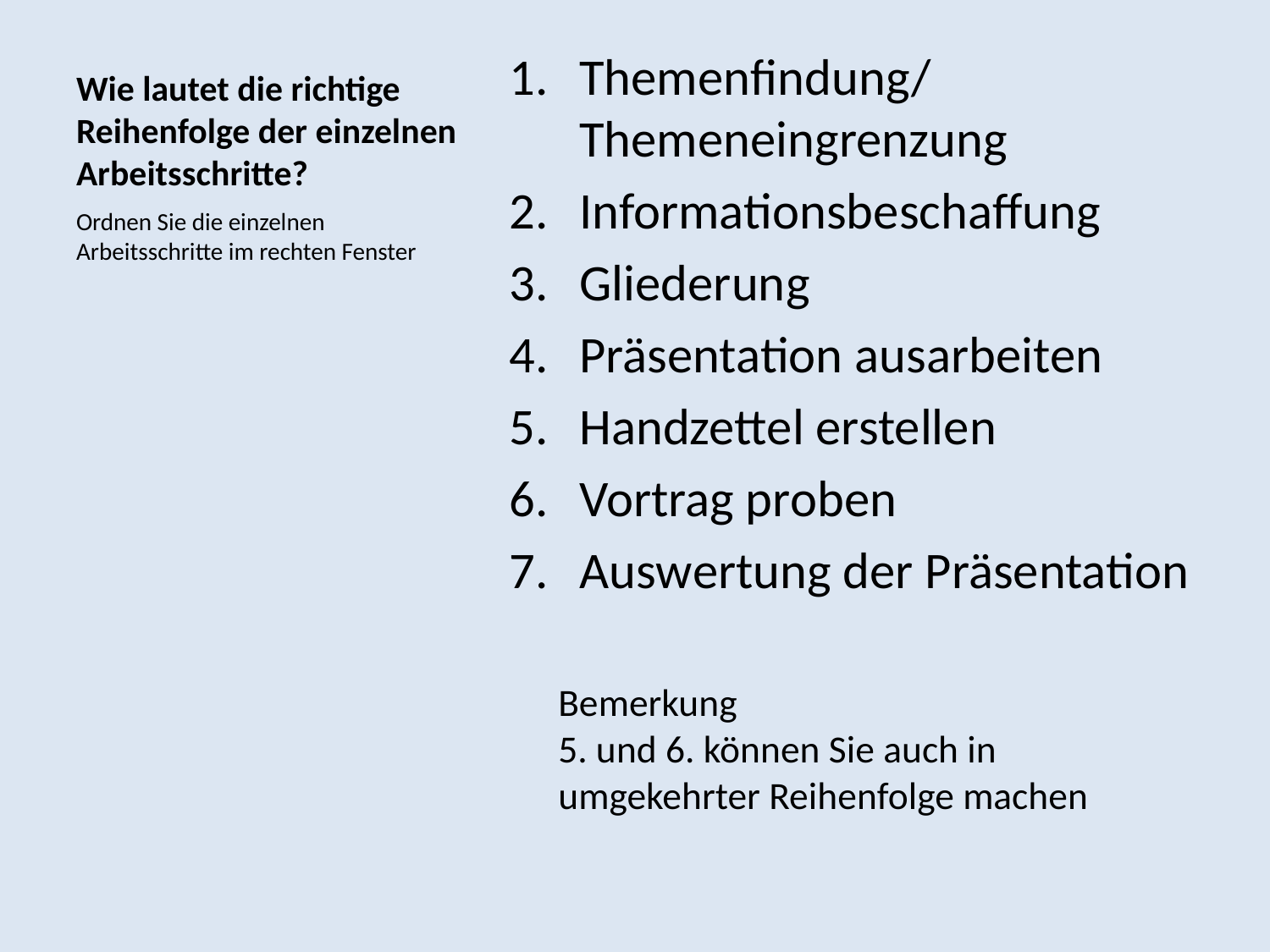

# Wie lautet die richtige Reihenfolge der einzelnen Arbeitsschritte?
Themenfindung/ Themeneingrenzung
Informationsbeschaffung
Gliederung
Präsentation ausarbeiten
Handzettel erstellen
Vortrag proben
Auswertung der Präsentation

Bemerkung
5. und 6. können Sie auch in umgekehrter Reihenfolge machen
Ordnen Sie die einzelnen Arbeitsschritte im rechten Fenster